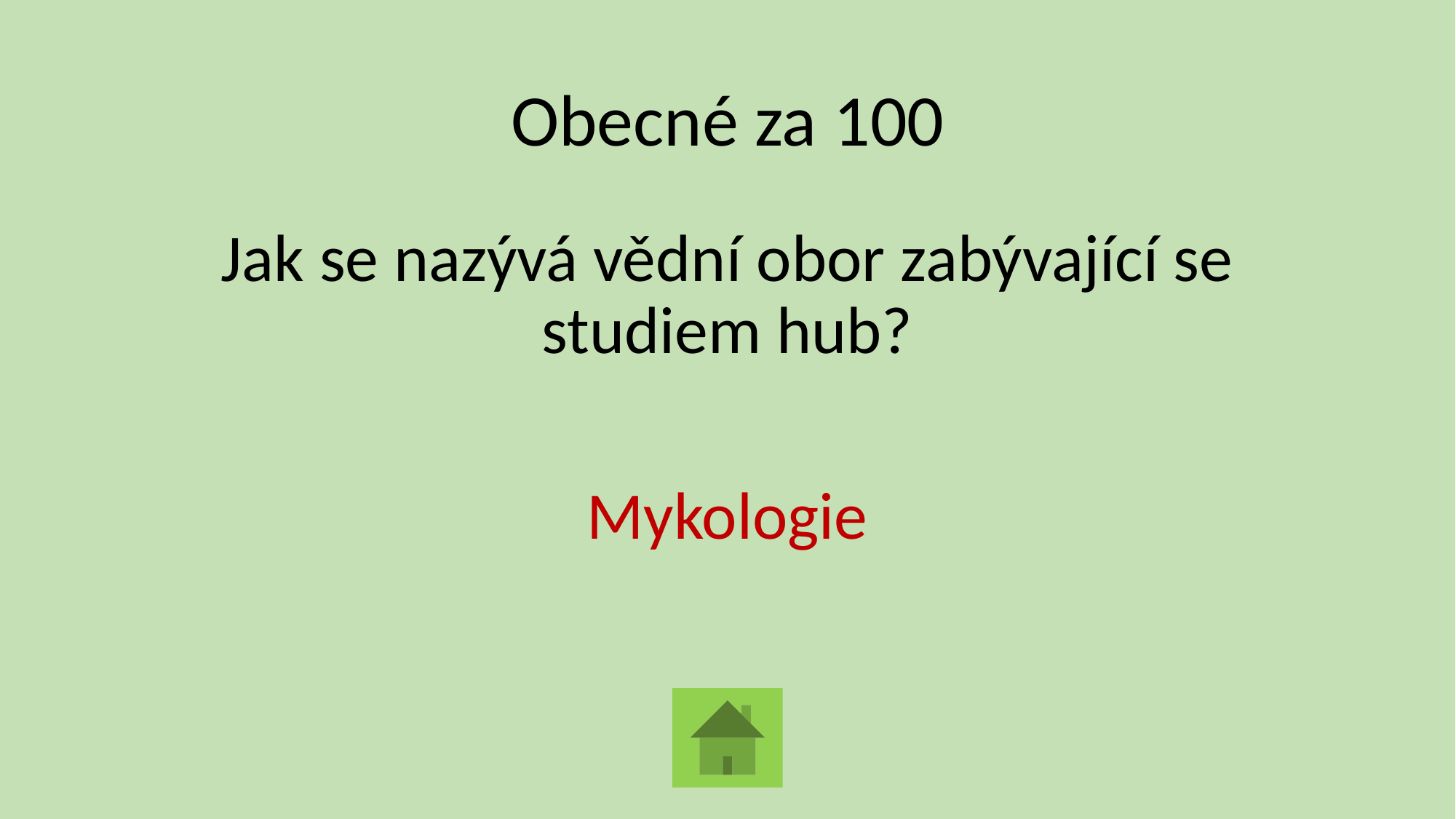

# Obecné za 100
Jak se nazývá vědní obor zabývající se studiem hub?
Mykologie